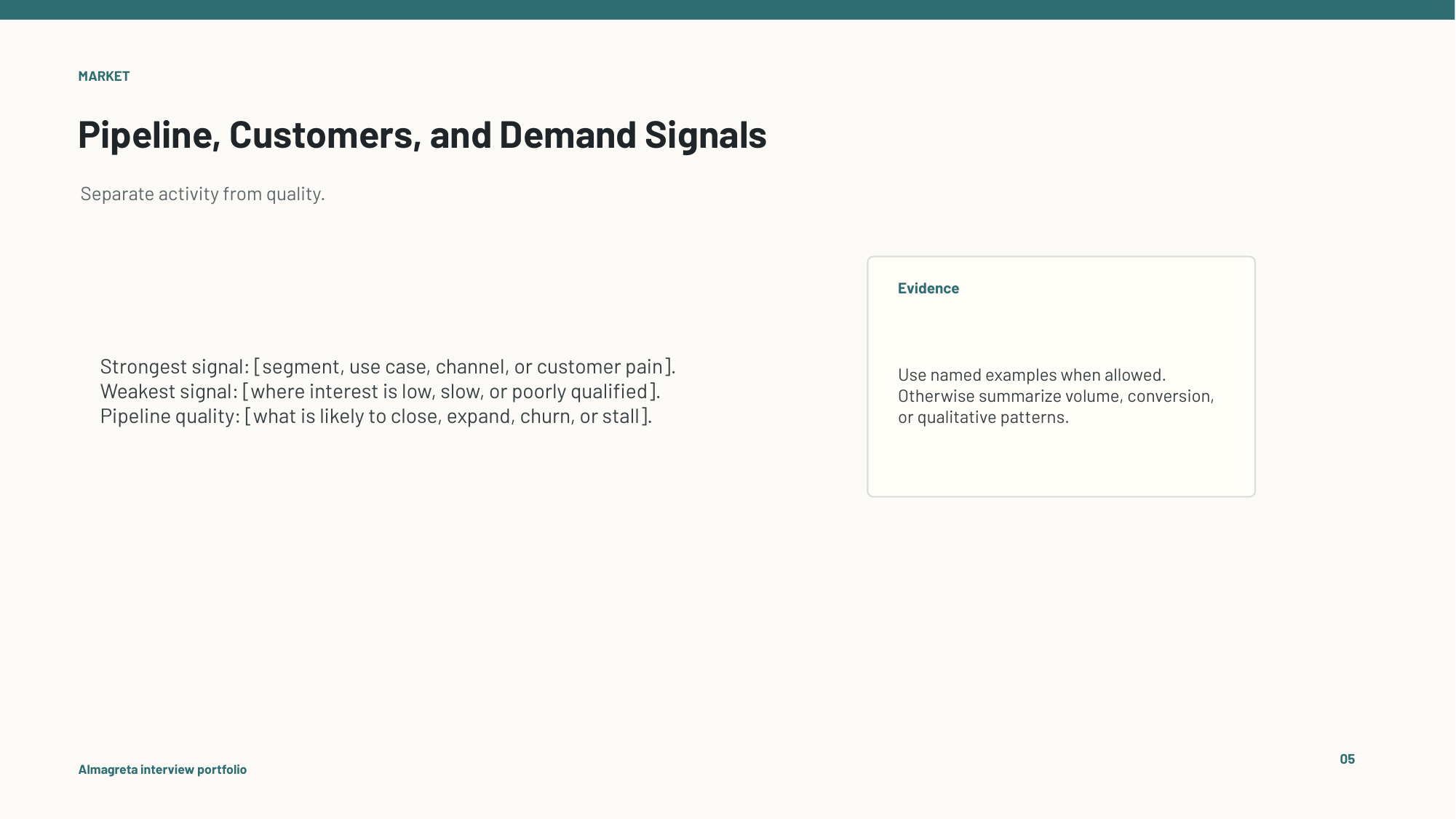

MARKET
Pipeline, Customers, and Demand Signals
Separate activity from quality.
Strongest signal: [segment, use case, channel, or customer pain].
Weakest signal: [where interest is low, slow, or poorly qualified].
Pipeline quality: [what is likely to close, expand, churn, or stall].

Evidence
Use named examples when allowed. Otherwise summarize volume, conversion, or qualitative patterns.
05
Almagreta interview portfolio